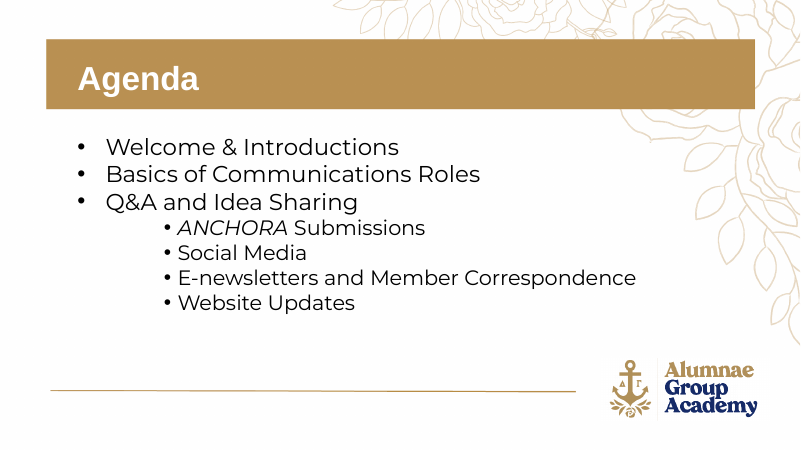

Agenda
Welcome & Introductions
Basics of Communications Roles
Q&A and Idea Sharing
ANCHORA Submissions
Social Media
E-newsletters and Member Correspondence
Website Updates